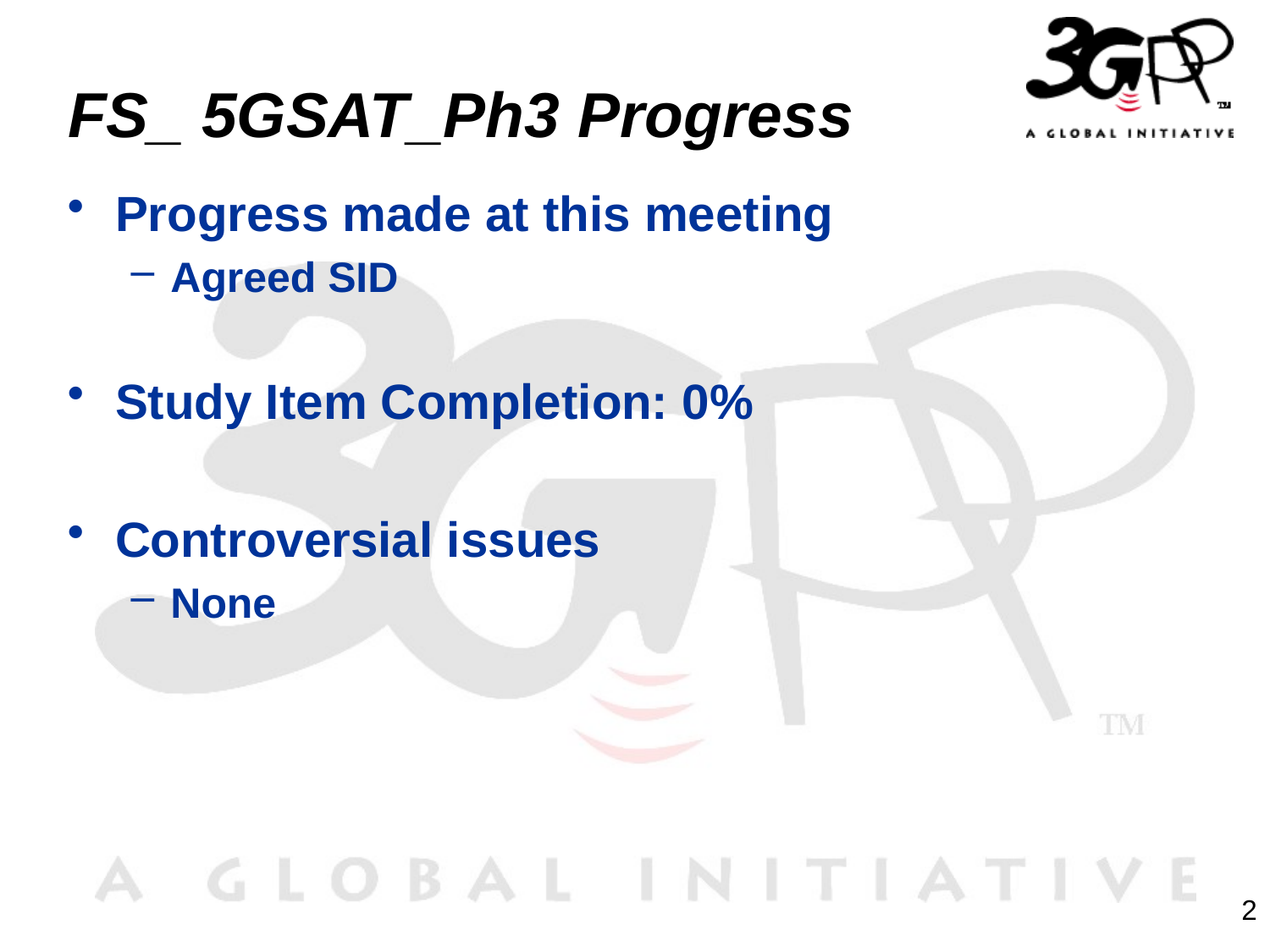

# FS_ 5GSAT_Ph3 Progress
Progress made at this meeting
Agreed SID

Study Item Completion: 0%

Controversial issues
None
2